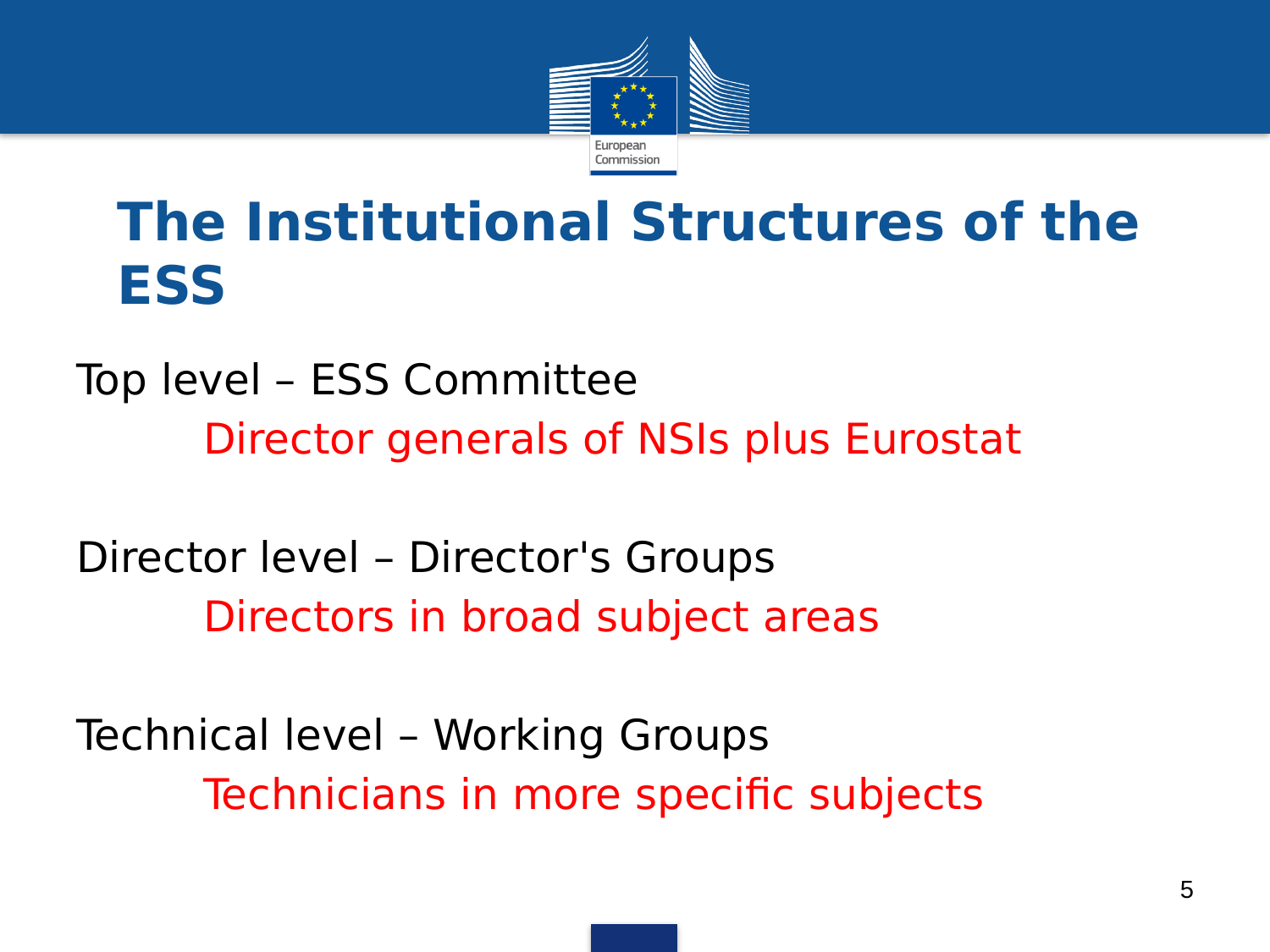

# The Institutional Structures of the ESS
Top level – ESS Committee
	Director generals of NSIs plus Eurostat

Director level – Director's Groups
	Directors in broad subject areas

Technical level – Working Groups
	Technicians in more specific subjects
5